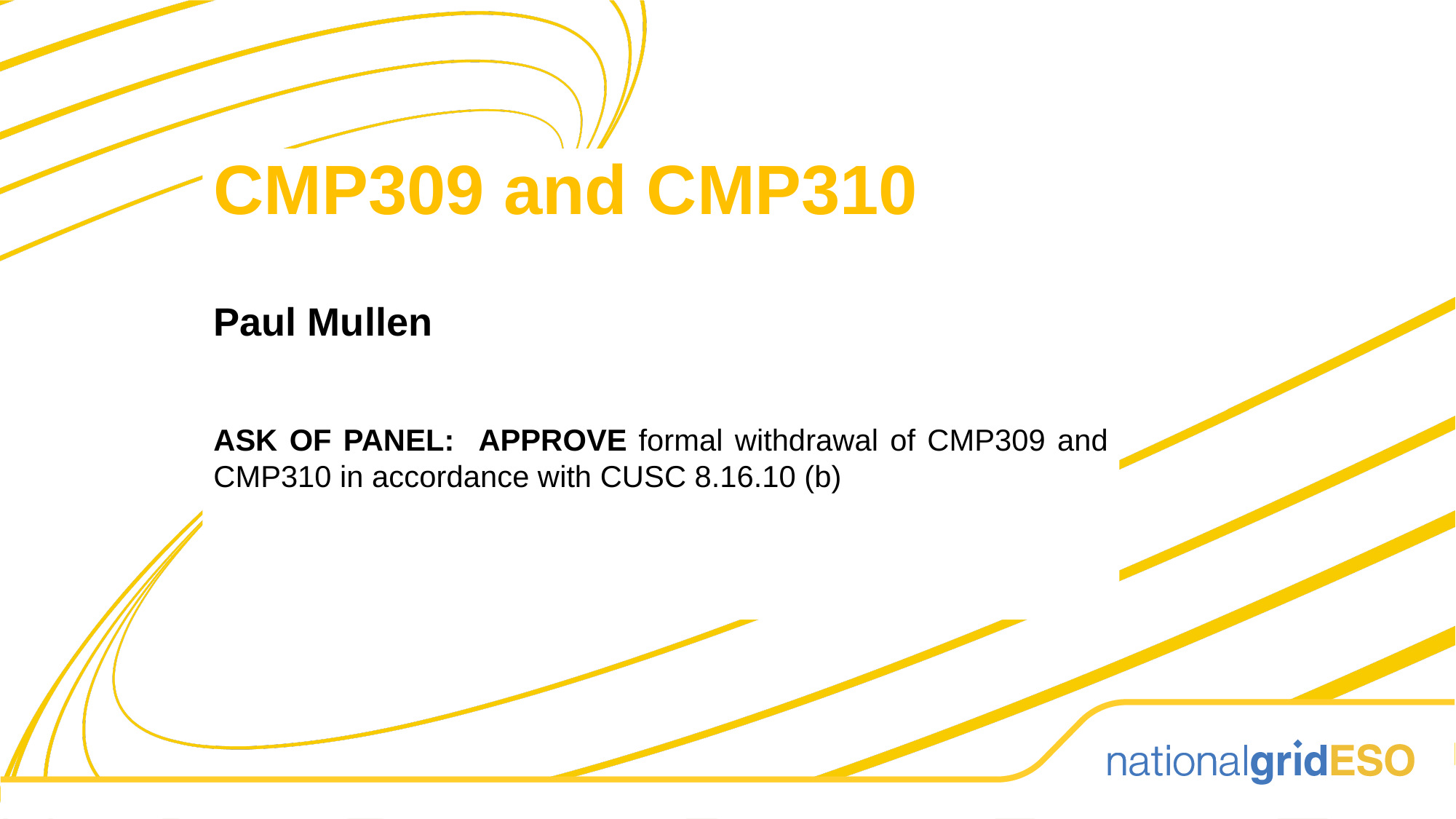

CMP309 and CMP310

Paul Mullen

ASK OF PANEL:  APPROVE formal withdrawal of CMP309 and CMP310 in accordance with CUSC 8.16.10 (b)